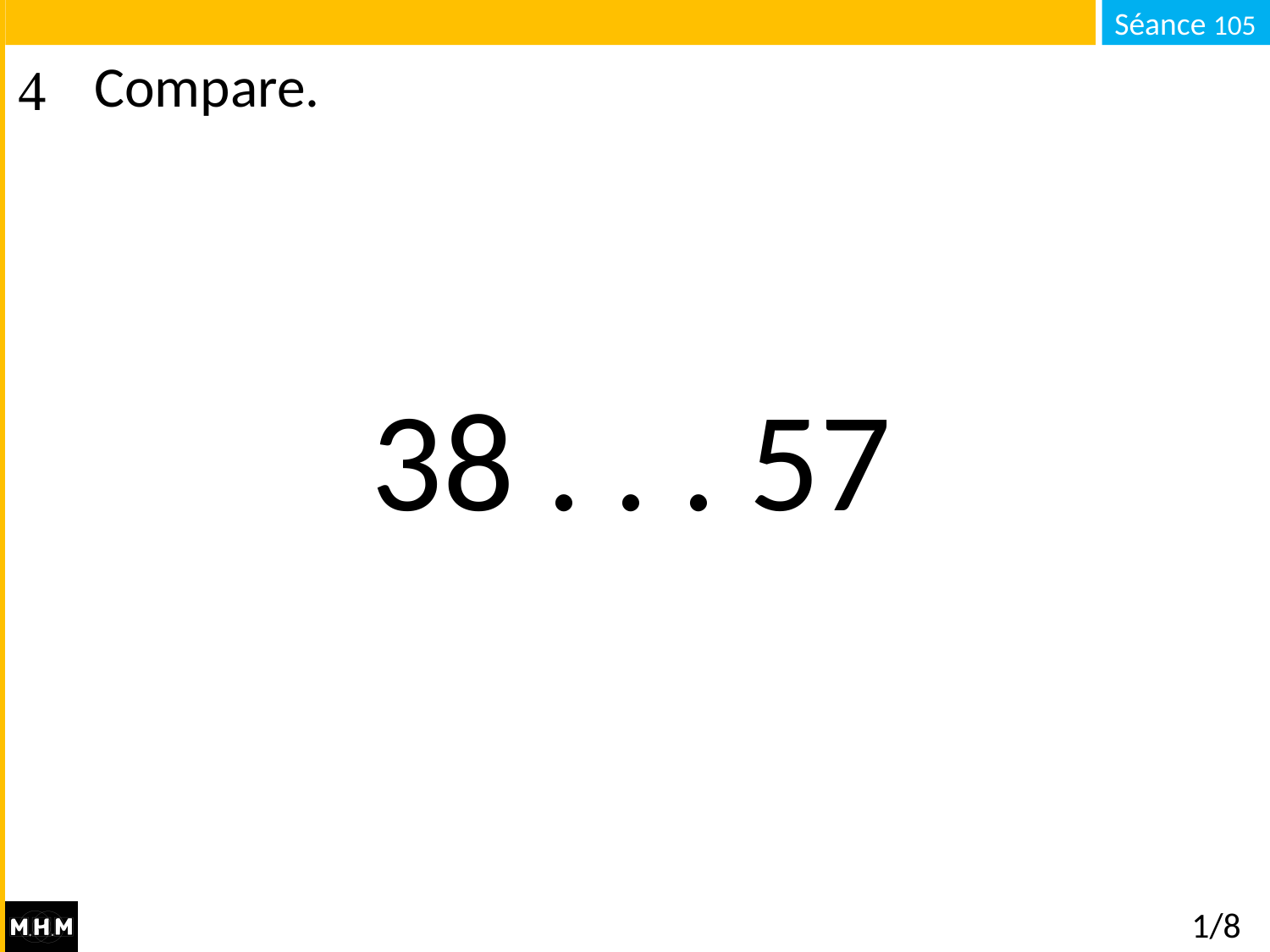

# Compare.
38 . . . 57
1/8